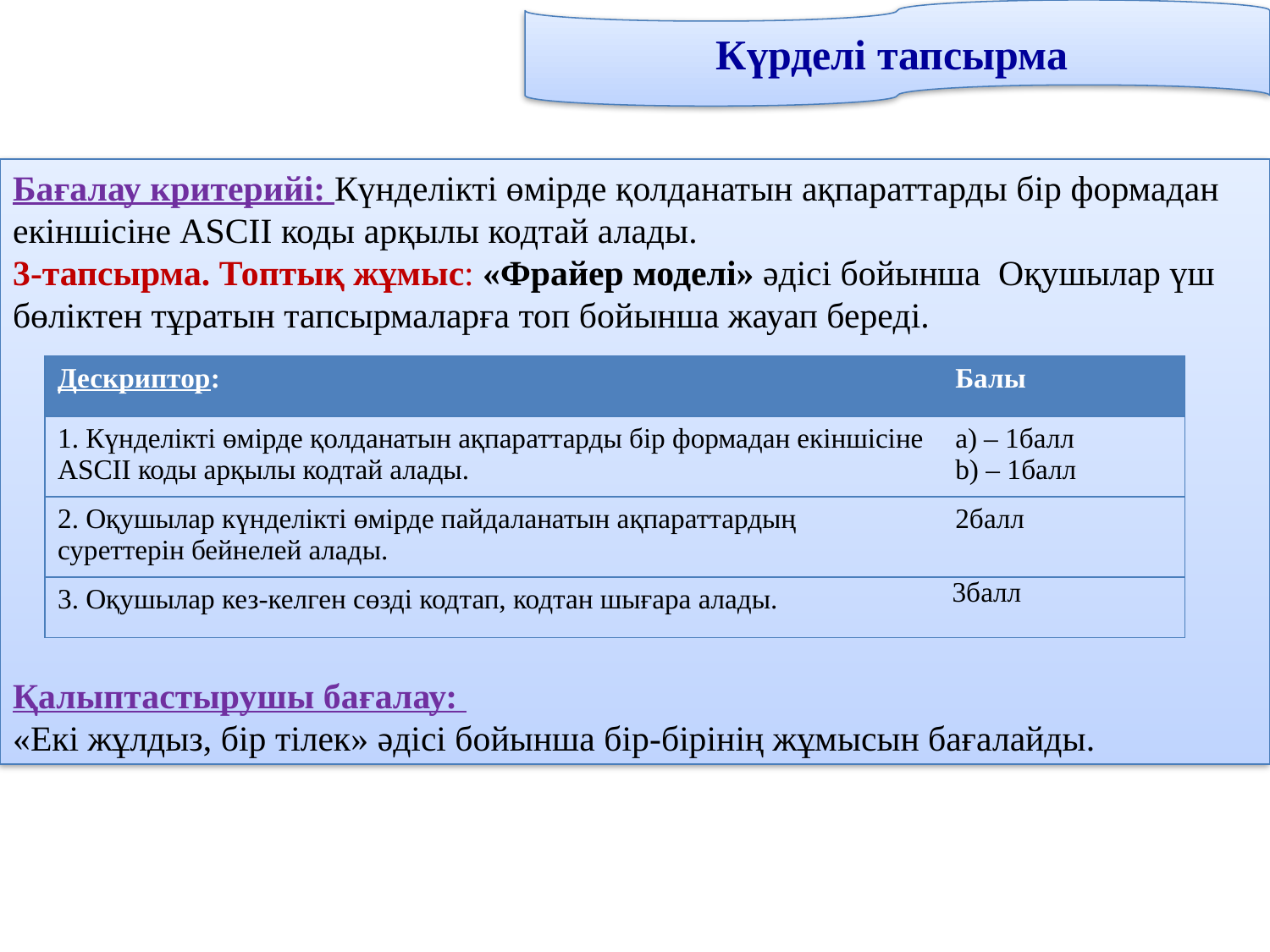

Күрделі тапсырма
Бағалау критерийі: Күнделікті өмірде қолданатын ақпараттарды бір формадан екіншісіне ASCII коды арқылы кодтай алады.
3-тапсырма. Топтық жұмыс: «Фрайер моделі» әдісі бойынша  Оқушылар үш бөліктен тұратын тапсырмаларға топ бойынша жауап береді.

Қалыптастырушы бағалау:
«Екі жұлдыз, бір тілек» әдісі бойынша бір-бірінің жұмысын бағалайды.
| Дескриптор: | Балы |
| --- | --- |
| 1. Күнделікті өмірде қолданатын ақпараттарды бір формадан екіншісіне ASCII коды арқылы кодтай алады. | а) – 1балл b) – 1балл |
| 2. Оқушылар күнделікті өмірде пайдаланатын ақпараттардың суреттерін бейнелей алады. | 2балл |
| 3. Оқушылар кез-келген сөзді кодтап, кодтан шығара алады. | 3балл |